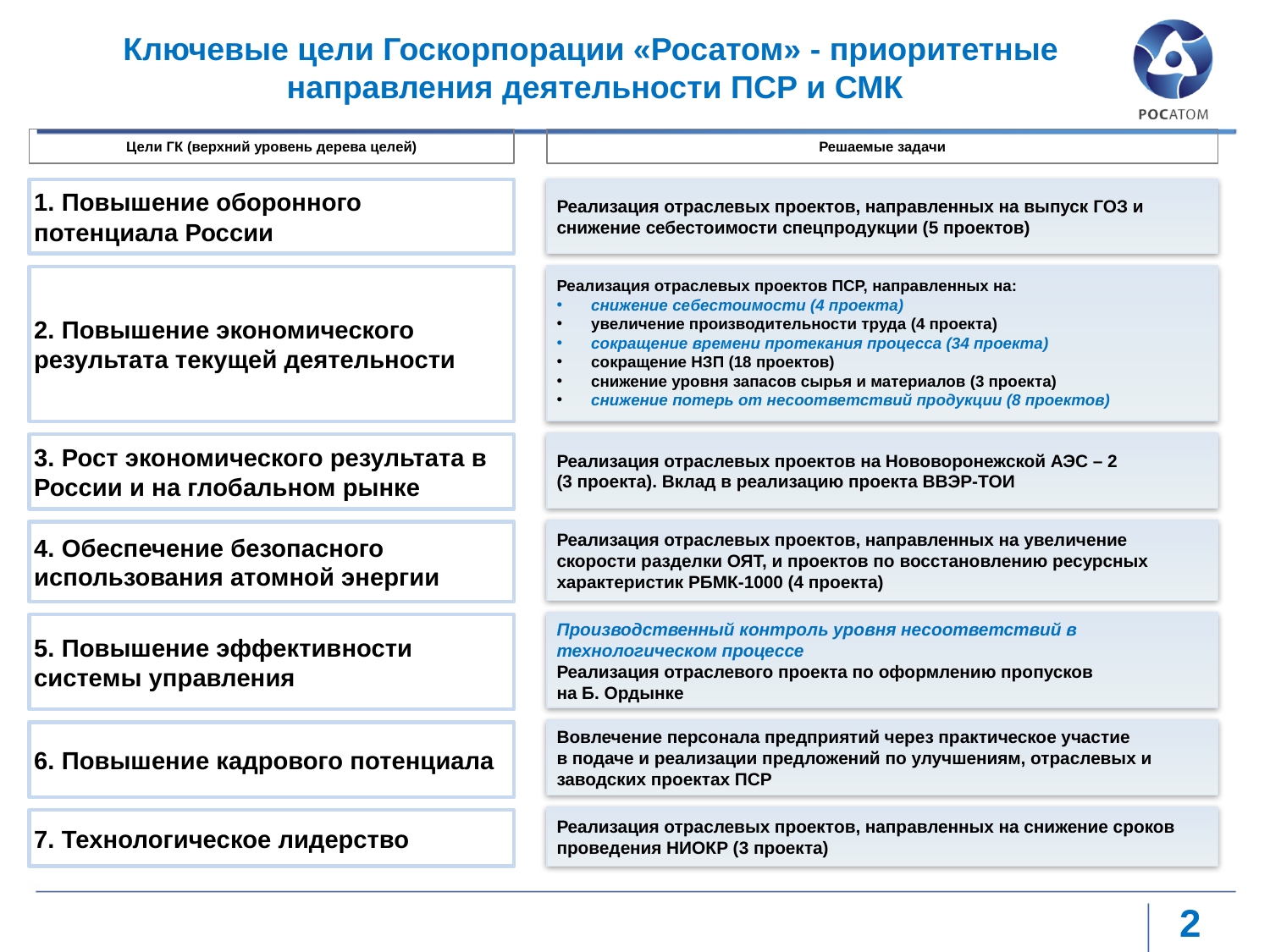

# Ключевые цели Госкорпорации «Росатом» - приоритетные  направления деятельности ПСР и СМК
Цели ГК (верхний уровень дерева целей)
Решаемые задачи
1. Повышение оборонного потенциала России
Реализация отраслевых проектов, направленных на выпуск ГОЗ и снижение себестоимости спецпродукции (5 проектов)

Реализация отраслевых проектов ПСР, направленных на:
 снижение себестоимости (4 проекта)
 увеличение производительности труда (4 проекта)
 сокращение времени протекания процесса (34 проекта)
 сокращение НЗП (18 проектов)
 снижение уровня запасов сырья и материалов (3 проекта)
 снижение потерь от несоответствий продукции (8 проектов)

2. Повышение экономического результата текущей деятельности
Реализация отраслевых проектов на Нововоронежской АЭС – 2
(3 проекта). Вклад в реализацию проекта ВВЭР-ТОИ
3. Рост экономического результата в России и на глобальном рынке
Реализация отраслевых проектов, направленных на увеличение скорости разделки ОЯТ, и проектов по восстановлению ресурсных характеристик РБМК-1000 (4 проекта)
4. Обеспечение безопасного
использования атомной энергии

Производственный контроль уровня несоответствий в технологическом процессе
Реализация отраслевого проекта по оформлению пропусков
на Б. Ордынке

5. Повышение эффективности системы управления
Вовлечение персонала предприятий через практическое участие
в подаче и реализации предложений по улучшениям, отраслевых и заводских проектах ПСР
6. Повышение кадрового потенциала
Реализация отраслевых проектов, направленных на снижение сроков проведения НИОКР (3 проекта)
7. Технологическое лидерство
2